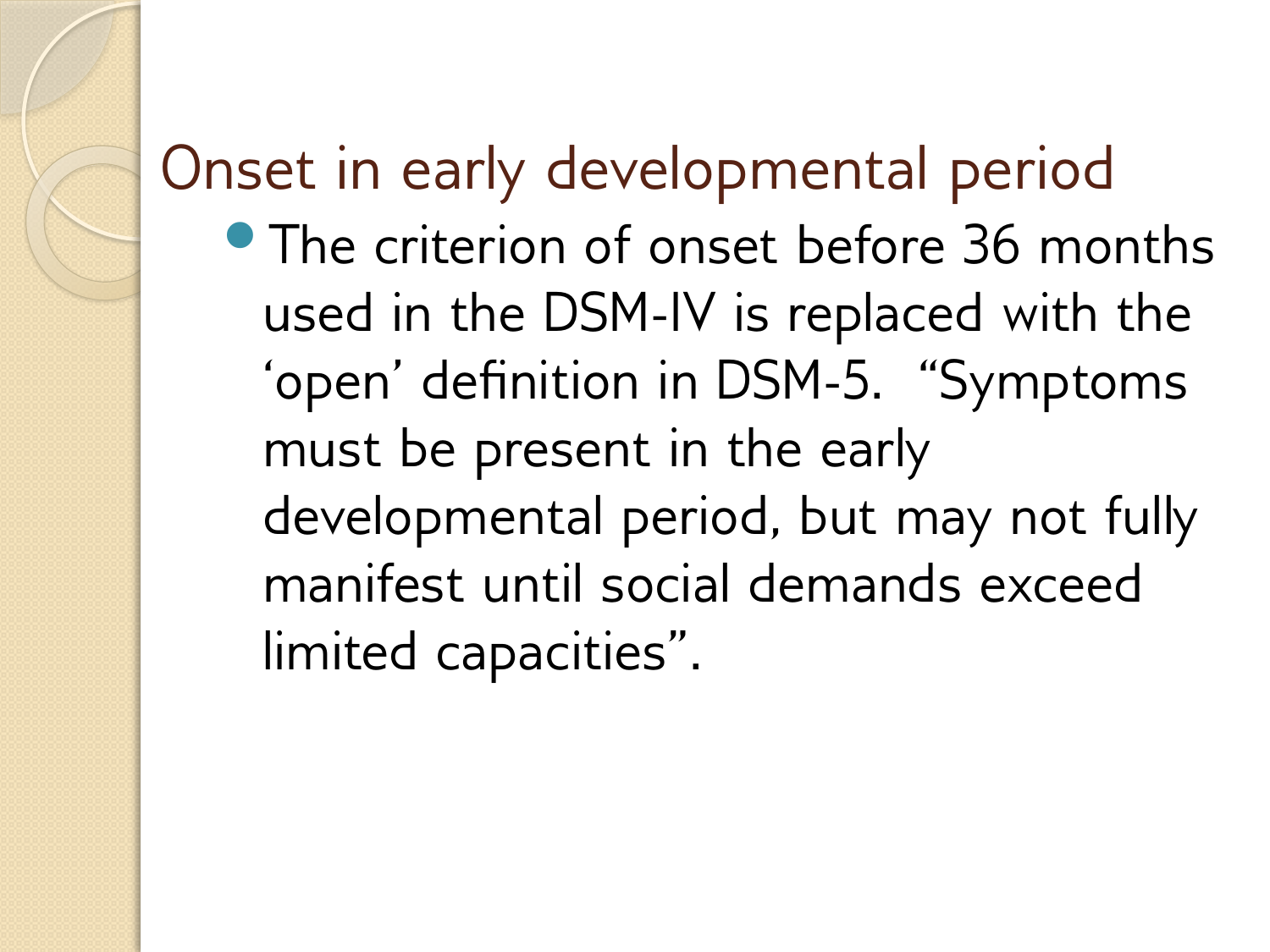

# Onset in early developmental period
The criterion of onset before 36 months used in the DSM-IV is replaced with the ‘open’ definition in DSM-5.  “Symptoms must be present in the early developmental period, but may not fully manifest until social demands exceed limited capacities”.